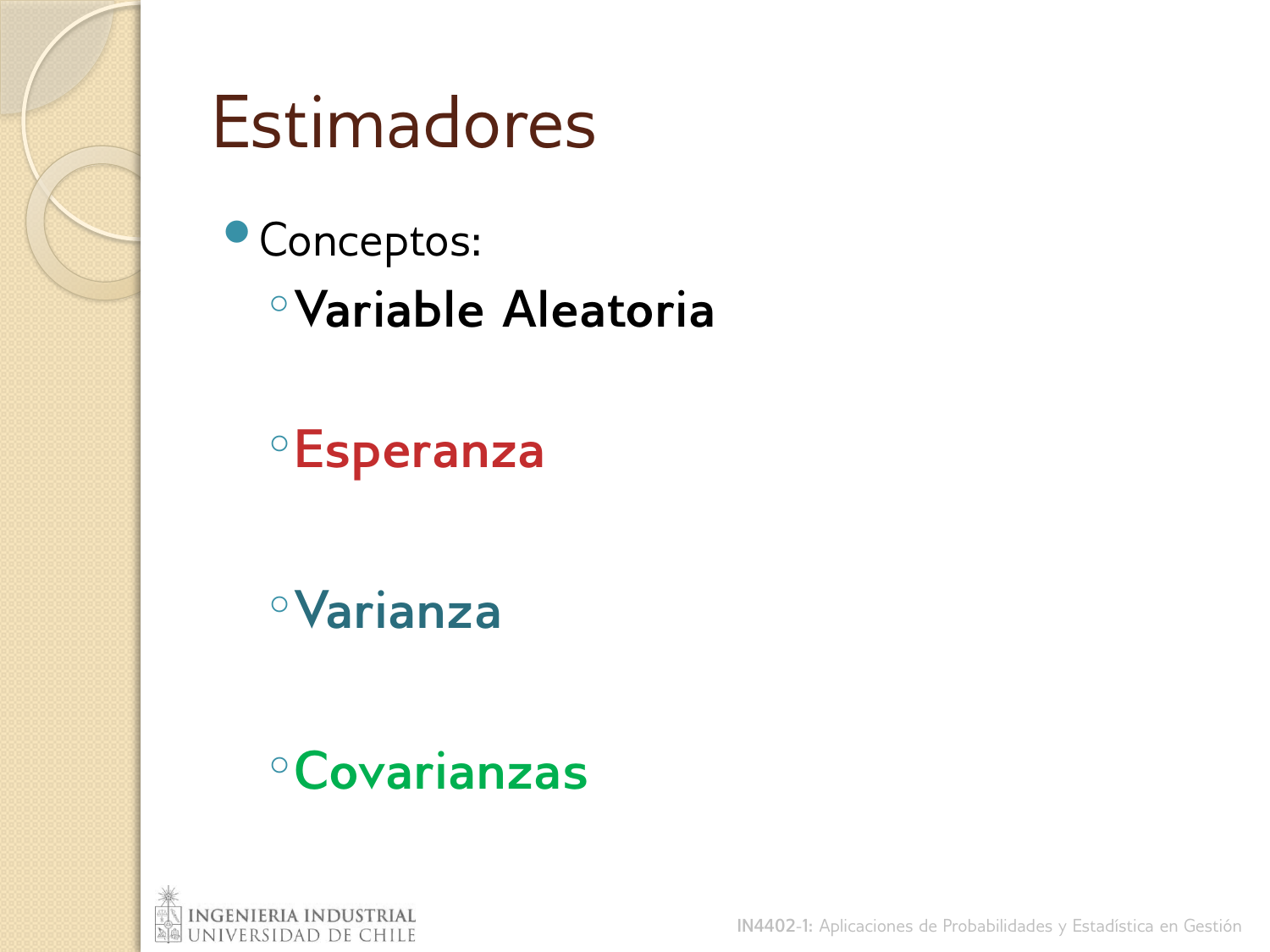

# Estimadores
Conceptos:
Variable Aleatoria

Esperanza

Varianza

Covarianzas